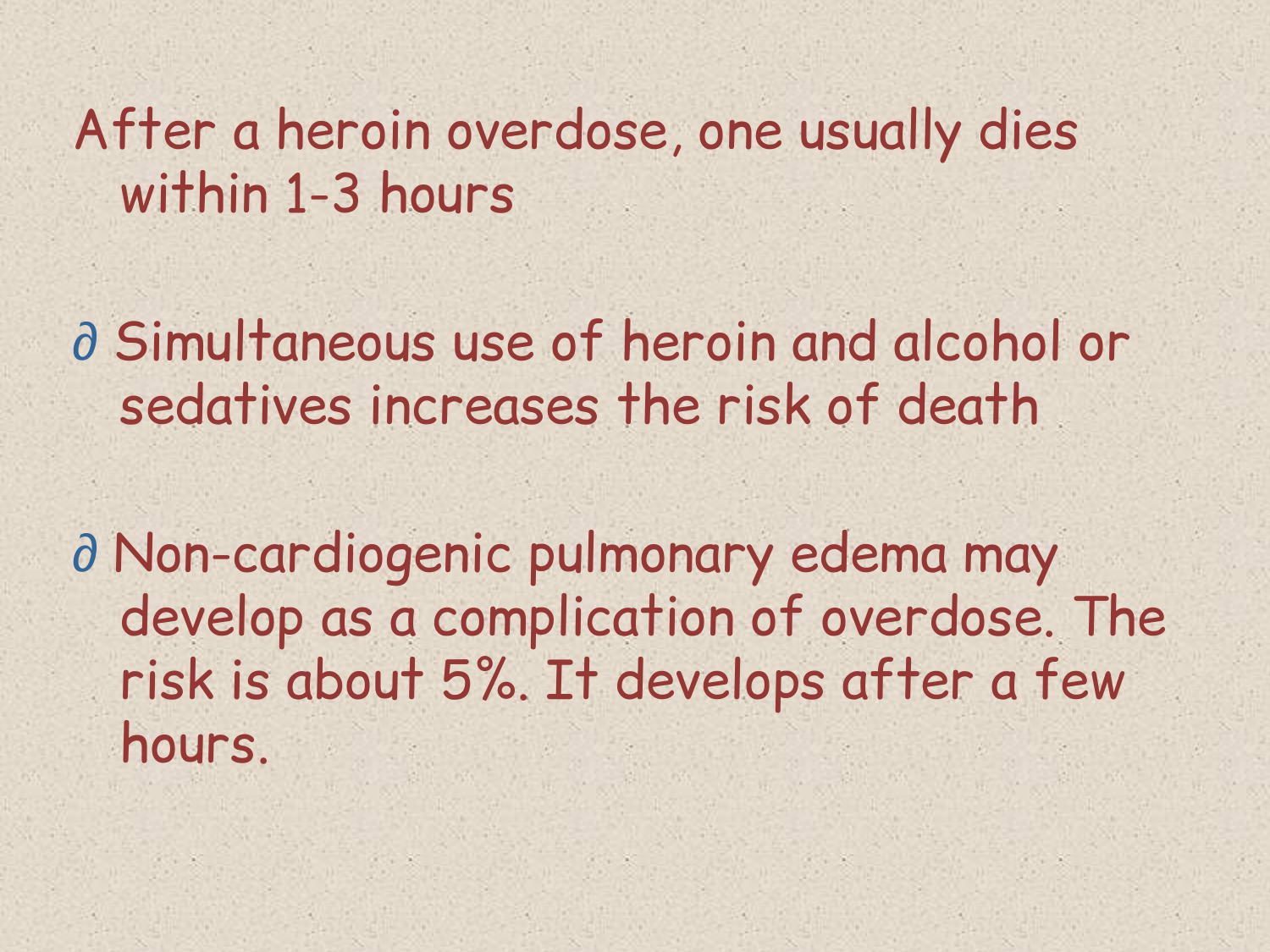

After a heroin overdose, one usually dies within 1-3 hours

∂ Simultaneous use of heroin and alcohol or sedatives increases the risk of death

∂ Non-cardiogenic pulmonary edema may develop as a complication of overdose. The risk is about 5%. It develops after a few hours.